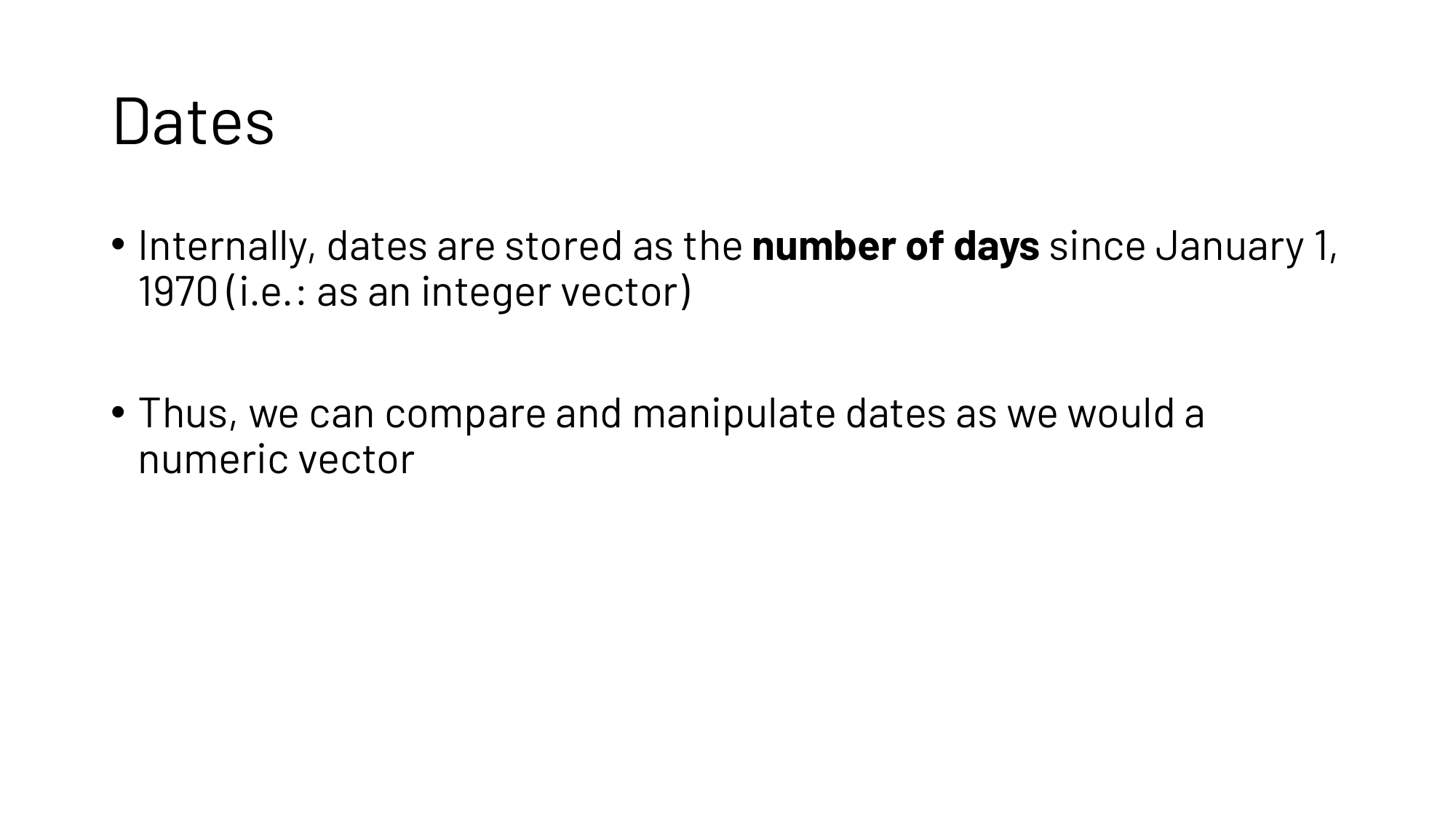

# Dates
Internally, dates are stored as the number of days since January 1, 1970 (i.e.: as an integer vector)

Thus, we can compare and manipulate dates as we would a numeric vector